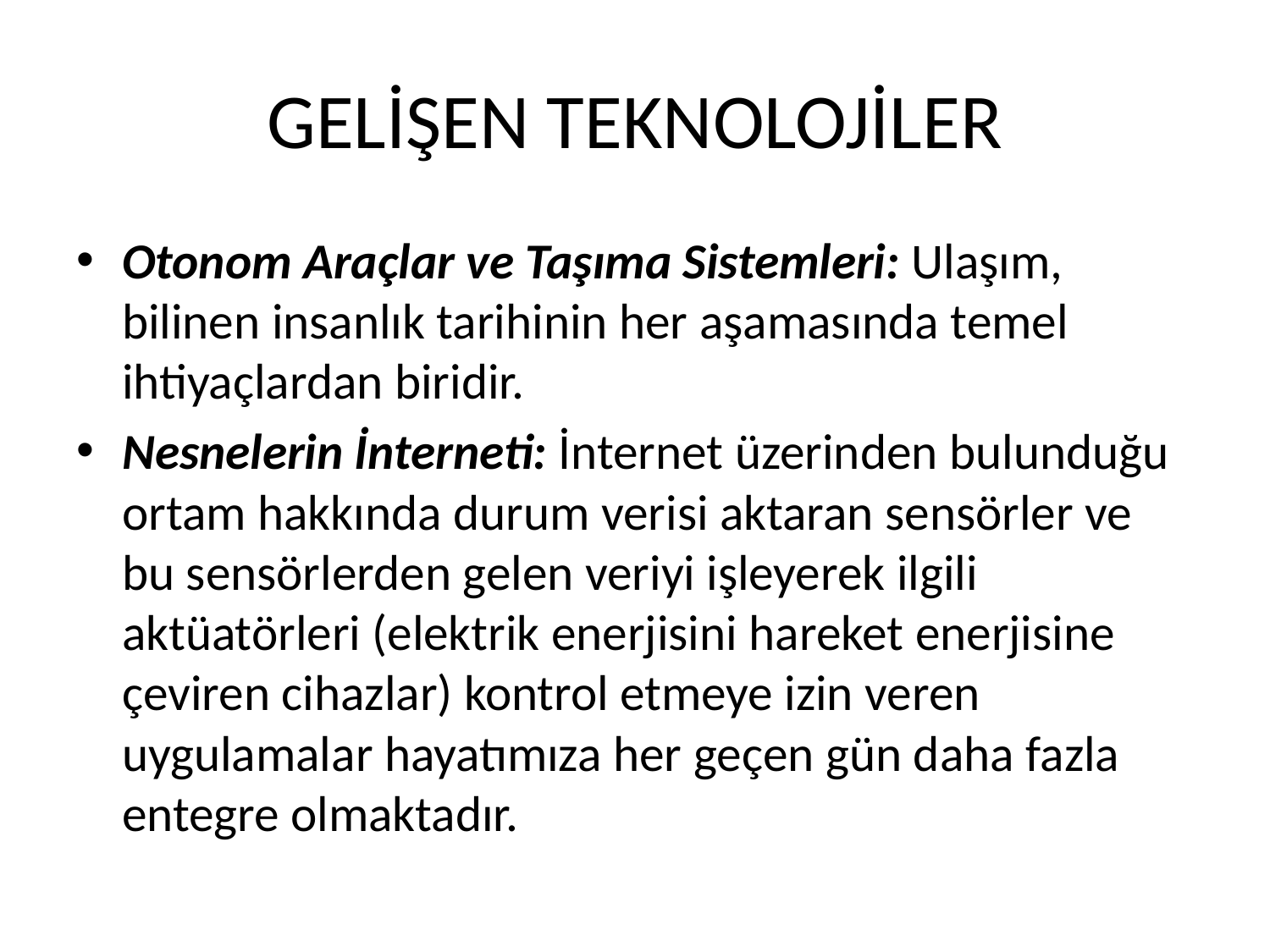

# GELİŞEN TEKNOLOJİLER
Otonom Araçlar ve Taşıma Sistemleri: Ulaşım, bilinen insanlık tarihinin her aşamasında temel ihtiyaçlardan biridir.
Nesnelerin İnterneti: İnternet üzerinden bulunduğu ortam hakkında durum verisi aktaran sensörler ve bu sensörlerden gelen veriyi işleyerek ilgili aktüatörleri (elektrik enerjisini hareket enerjisine çeviren cihazlar) kontrol etmeye izin veren uygulamalar hayatımıza her geçen gün daha fazla entegre olmaktadır.